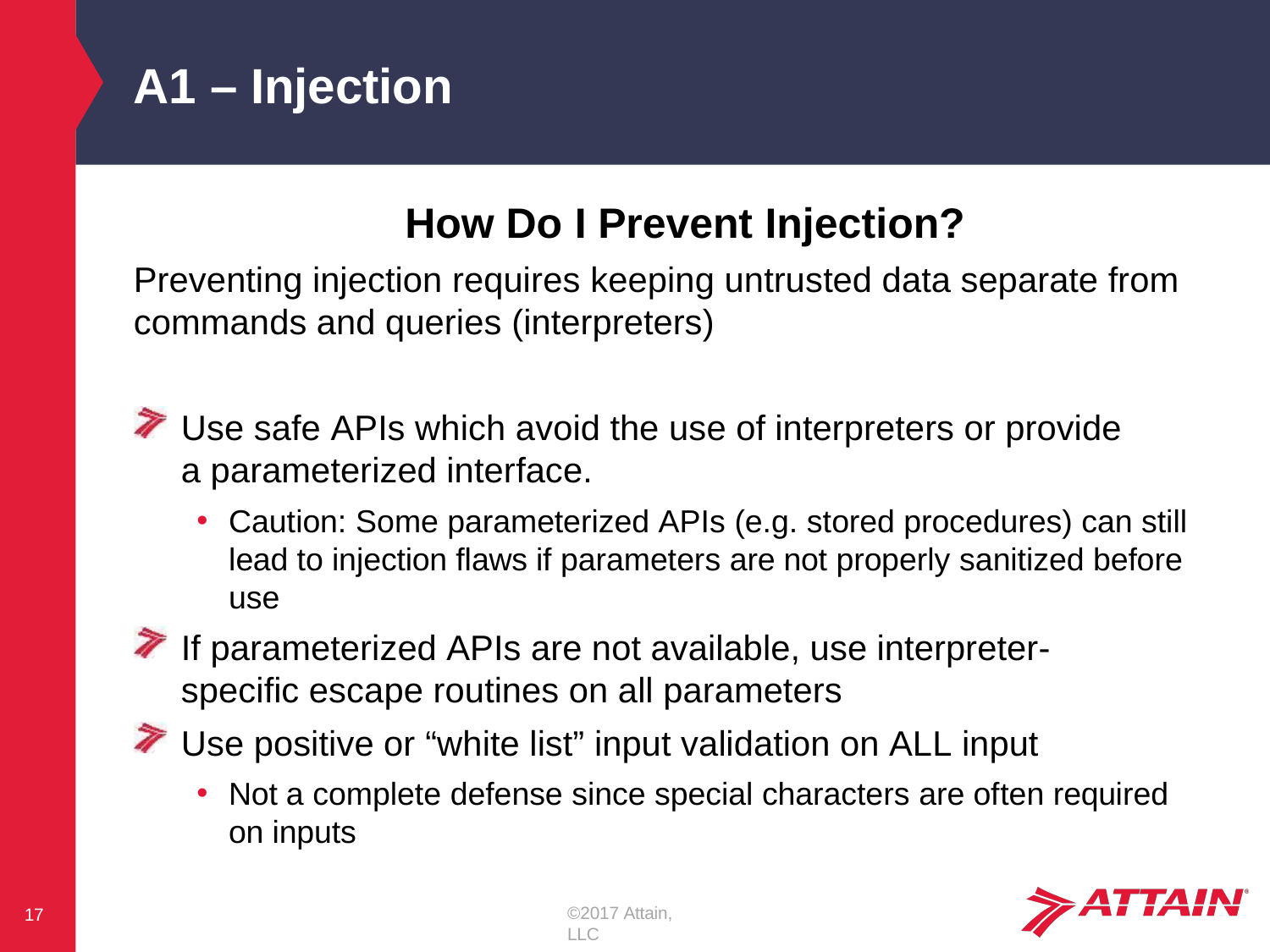

# A1 – Injection
How Do I Prevent Injection?

Preventing injection requires keeping untrusted data separate from
commands and queries (interpreters)

Use safe APIs which avoid the use of interpreters or provide a parameterized interface.

Caution: Some parameterized APIs (e.g. stored procedures) can still lead to injection flaws if parameters are not properly sanitized before use

If parameterized APIs are not available, use interpreter-specific escape routines on all parameters

Use positive or “white list” input validation on ALL input

Not a complete defense since special characters are often required on inputs

©2017 Attain, LLC
17